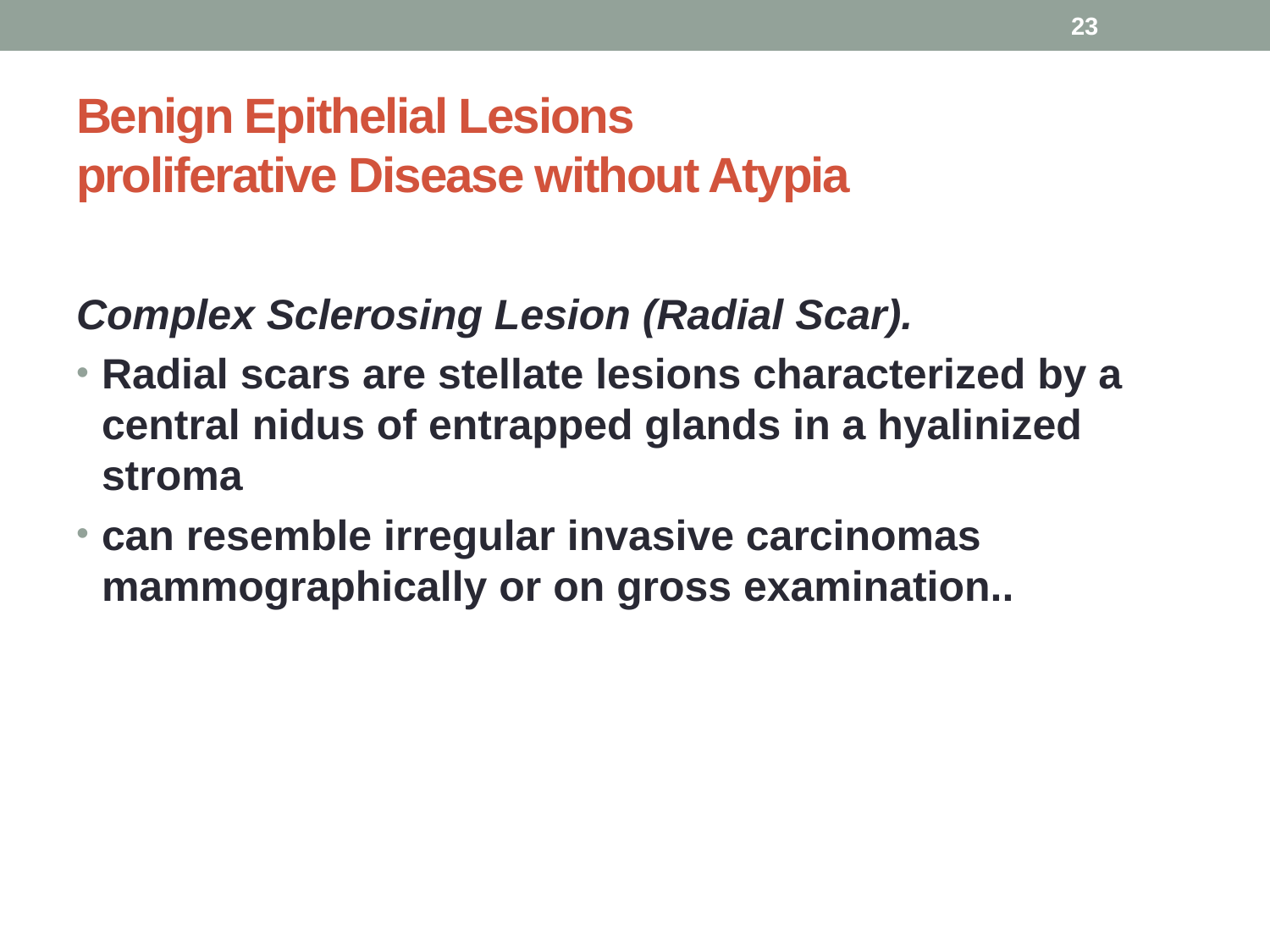

23
# Benign Epithelial Lesions proliferative Disease without Atypia

Complex Sclerosing Lesion (Radial Scar).
Radial scars are stellate lesions characterized by a central nidus of entrapped glands in a hyalinized stroma
can resemble irregular invasive carcinomas mammographically or on gross examination..